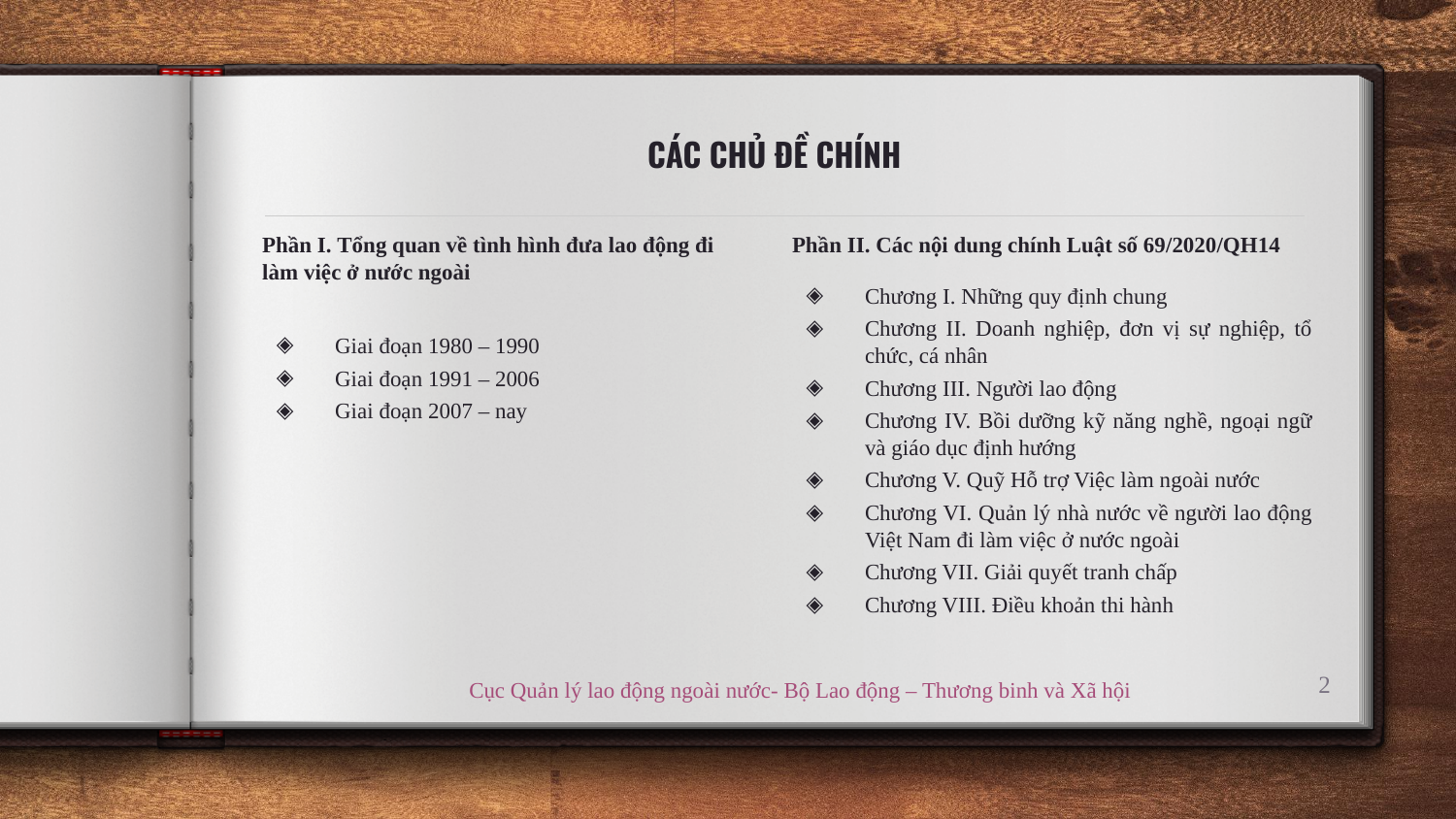

# CÁC CHỦ ĐỀ CHÍNH
Phần I. Tổng quan về tình hình đưa lao động đi làm việc ở nước ngoài

Giai đoạn 1980 – 1990
Giai đoạn 1991 – 2006
Giai đoạn 2007 – nay

Phần II. Các nội dung chính Luật số 69/2020/QH14
Chương I. Những quy định chung
Chương II. Doanh nghiệp, đơn vị sự nghiệp, tổ chức, cá nhân
Chương III. Người lao động
Chương IV. Bồi dưỡng kỹ năng nghề, ngoại ngữ và giáo dục định hướng
Chương V. Quỹ Hỗ trợ Việc làm ngoài nước
Chương VI. Quản lý nhà nước về người lao động Việt Nam đi làm việc ở nước ngoài
Chương VII. Giải quyết tranh chấp
Chương VIII. Điều khoản thi hành
2
Cục Quản lý lao động ngoài nước- Bộ Lao động – Thương binh và Xã hội